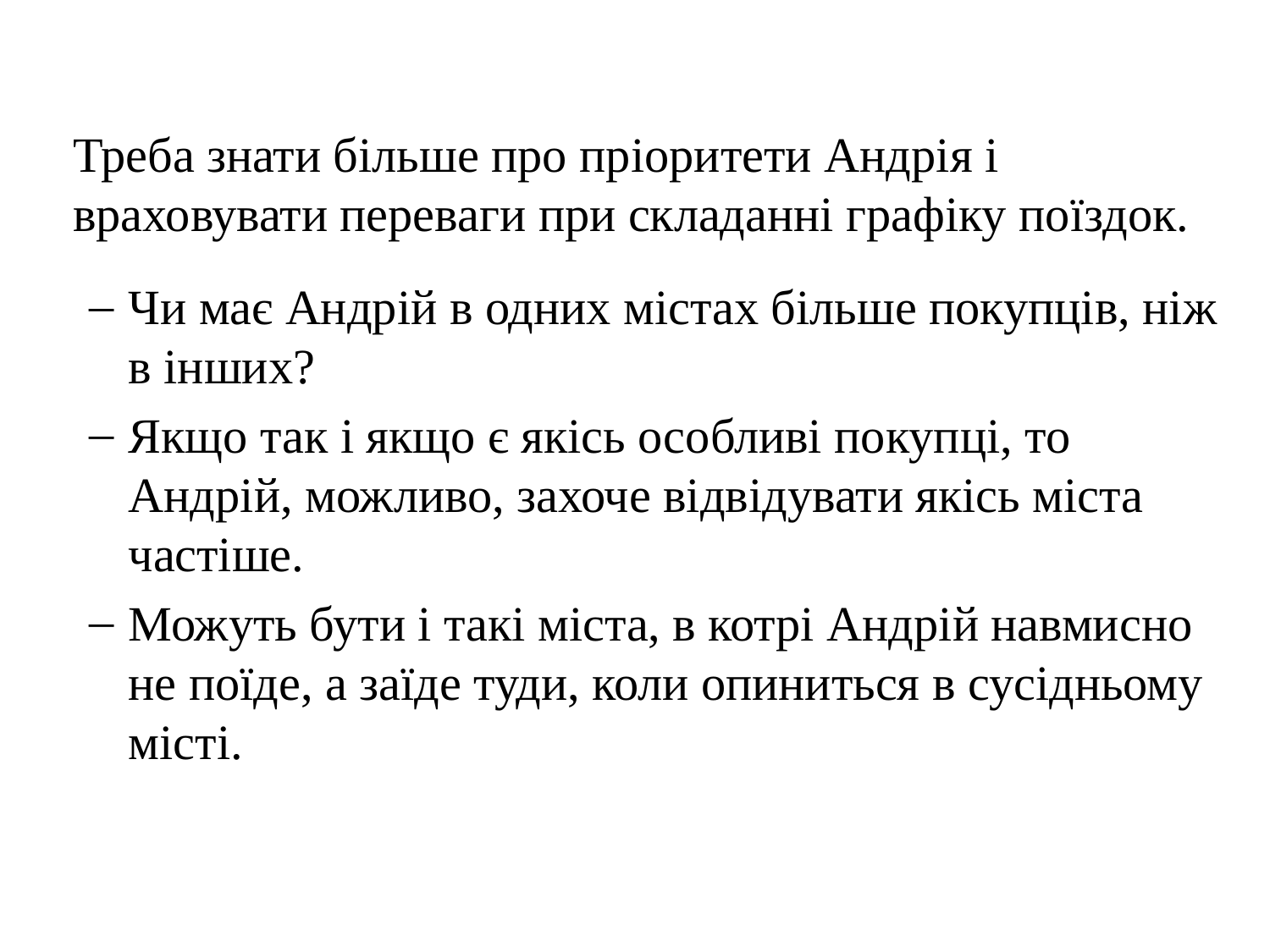

Треба знати більше про пріоритети Андрія і враховувати переваги при складанні графіку поїздок.

Чи має Андрій в одних містах більше покупців, ніж в інших?
Якщо так і якщо є якісь особливі покупці, то Андрій, можливо, захоче відвідувати якісь міста частіше.
Можуть бути і такі міста, в котрі Андрій навмисно не поїде, а заїде туди, коли опиниться в сусідньому місті.